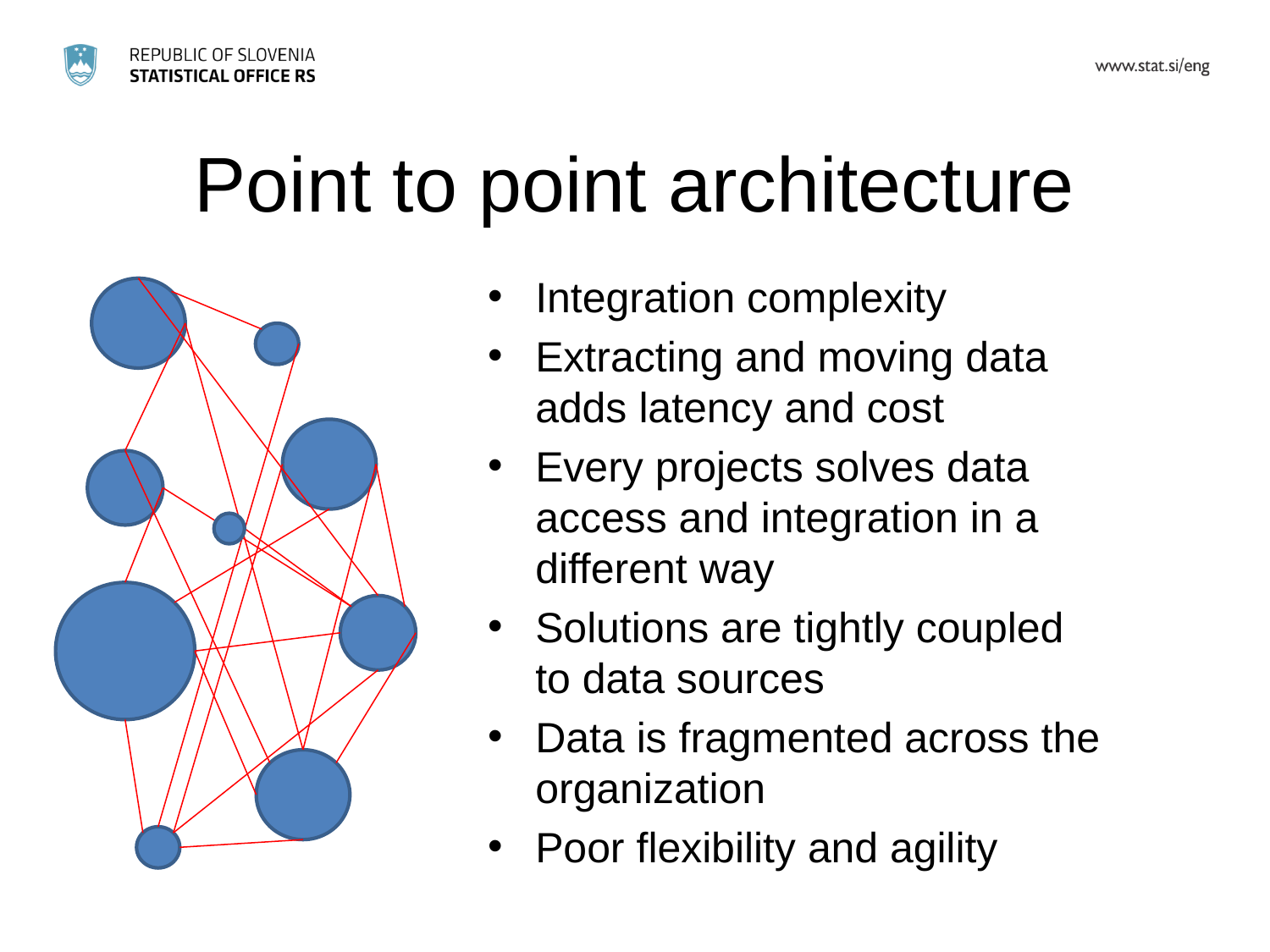

# Point to point architecture
Integration complexity
Extracting and moving data adds latency and cost
Every projects solves data access and integration in a different way
Solutions are tightly coupled to data sources
Data is fragmented across the organization
Poor flexibility and agility